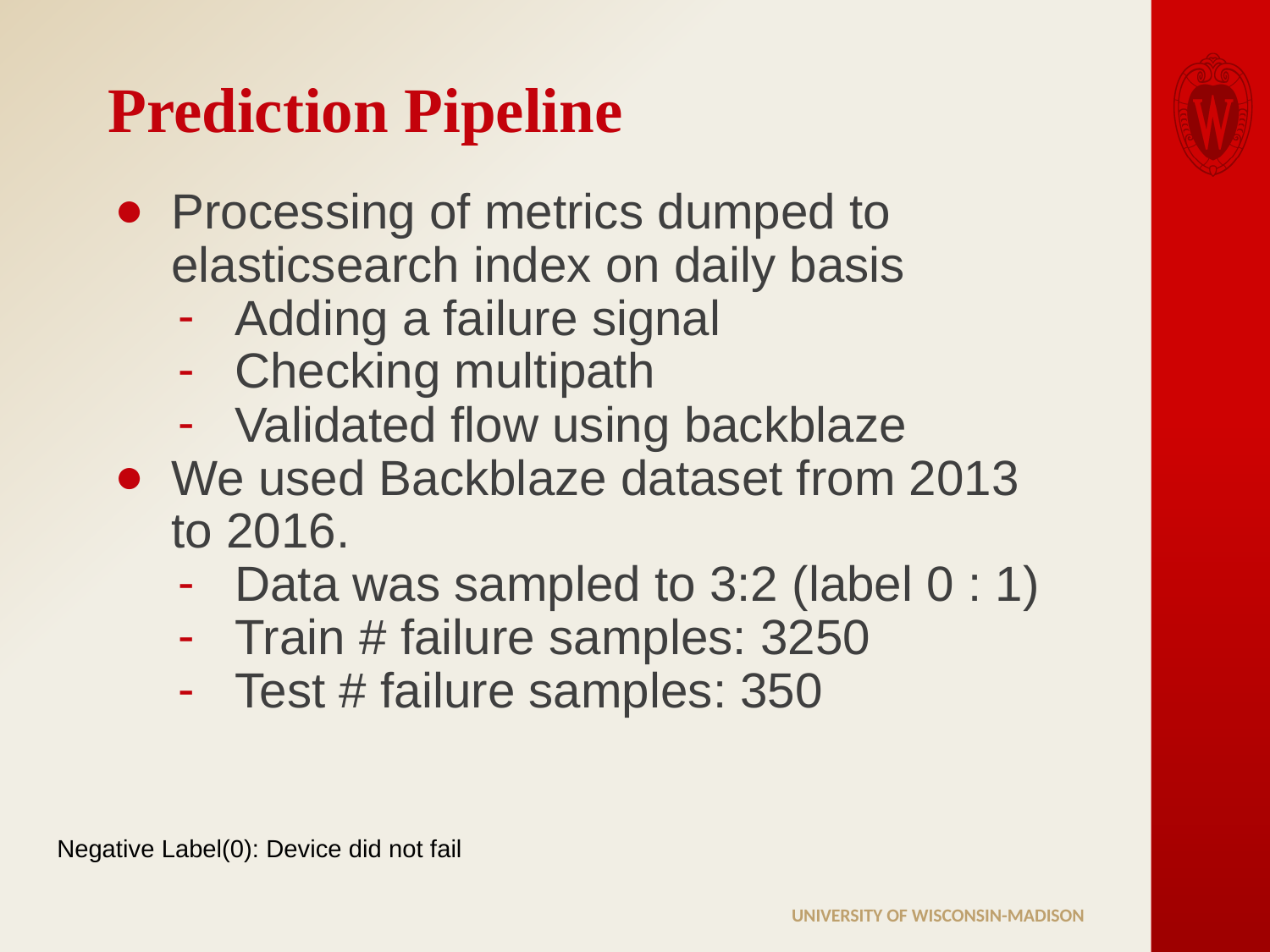

# Prediction Pipeline
Processing of metrics dumped to elasticsearch index on daily basis
Adding a failure signal
Checking multipath
Validated flow using backblaze
We used Backblaze dataset from 2013 to 2016.
Data was sampled to 3:2 (label 0 : 1)
Train # failure samples: 3250
Test # failure samples: 350

Negative Label(0): Device did not fail